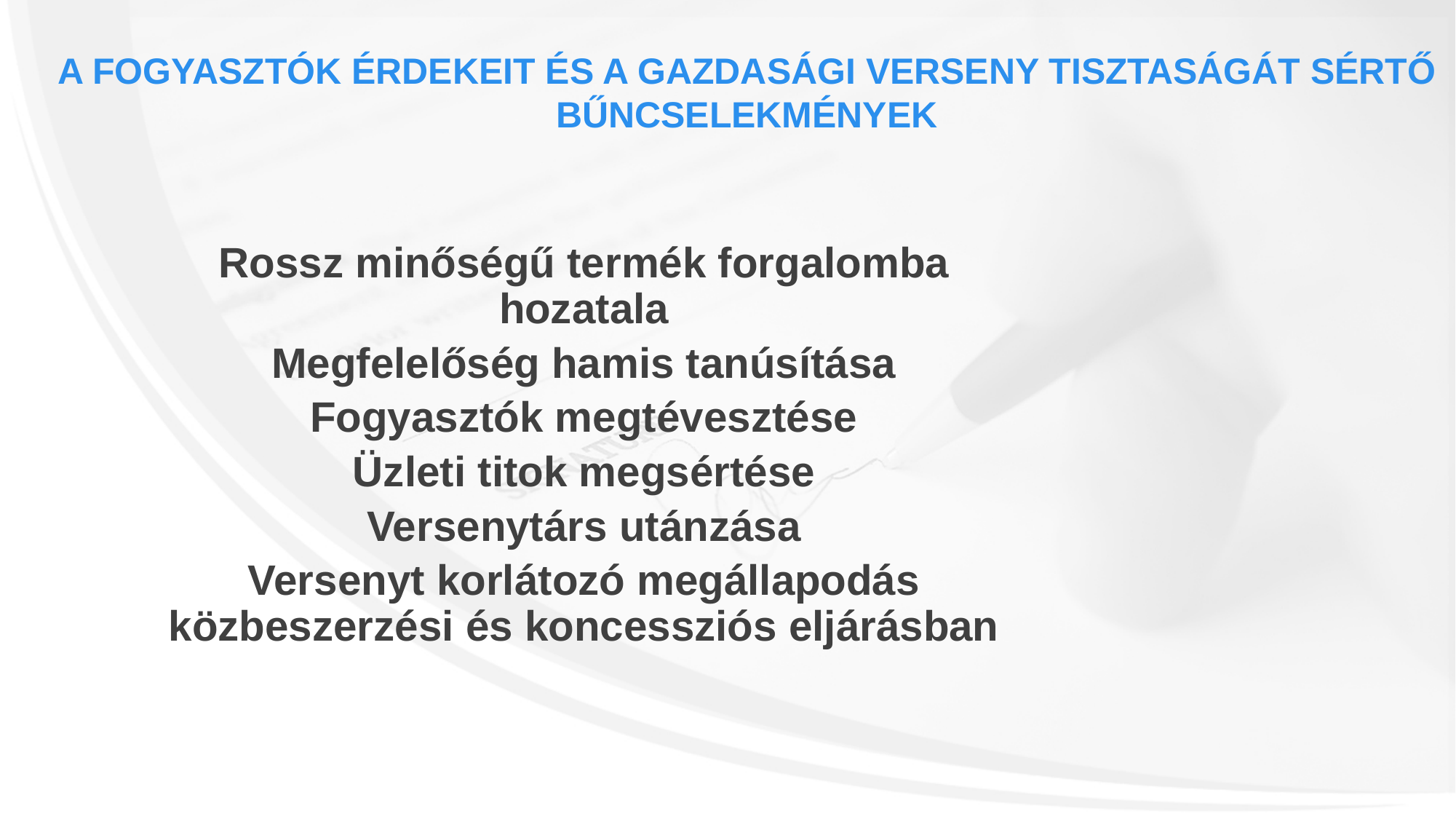

A FOGYASZTÓK ÉRDEKEIT ÉS A GAZDASÁGI VERSENY TISZTASÁGÁT SÉRTŐ BŰNCSELEKMÉNYEK
Rossz minőségű termék forgalomba hozatala
Megfelelőség hamis tanúsítása
Fogyasztók megtévesztése
Üzleti titok megsértése
Versenytárs utánzása
Versenyt korlátozó megállapodás közbeszerzési és koncessziós eljárásban